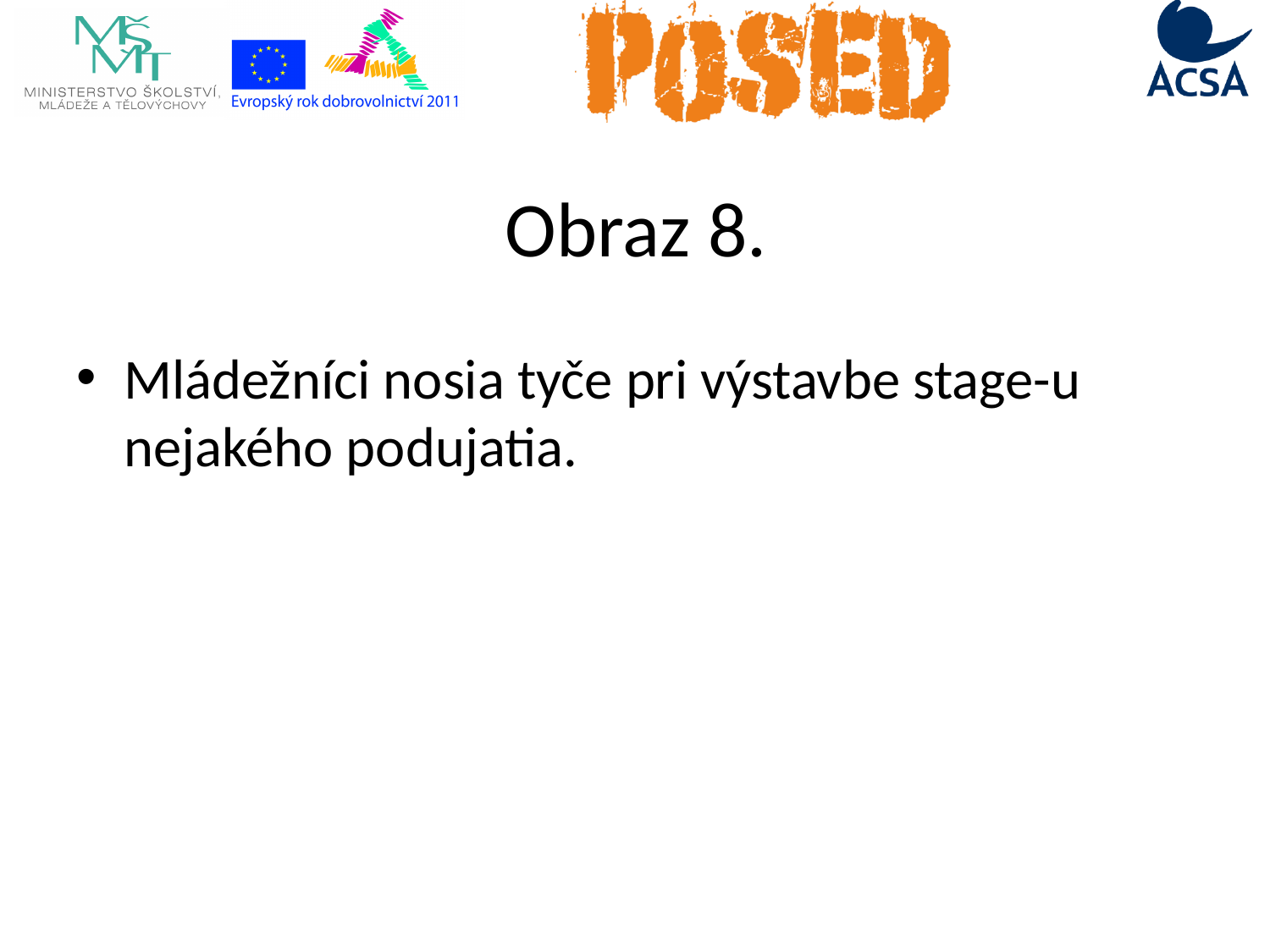

# Obraz 8.
Mládežníci nosia tyče pri výstavbe stage-u nejakého podujatia.